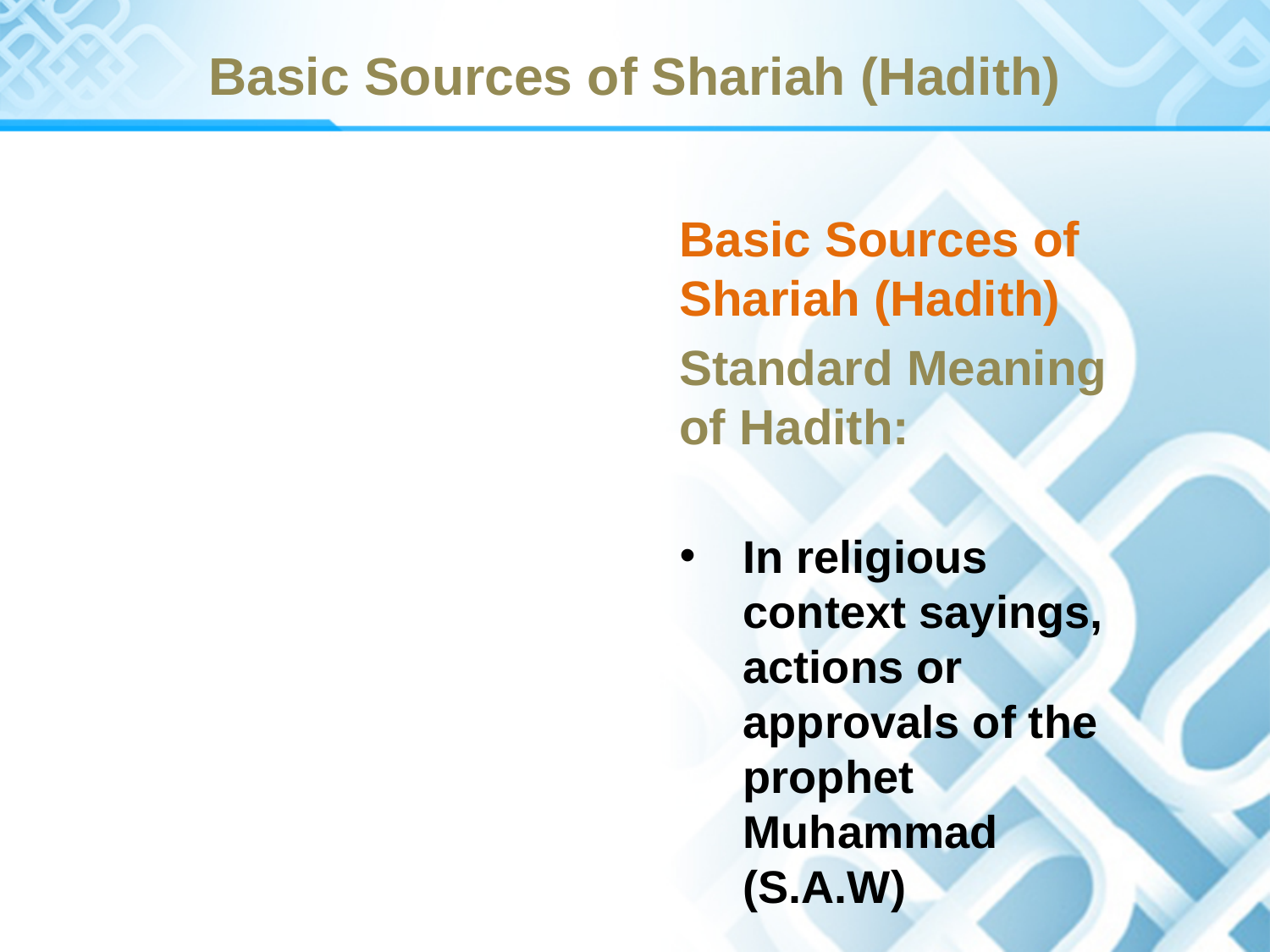

Basic Sources of Shariah (Hadith)
Basic Sources of Shariah (Hadith)
Standard Meaning of Hadith:

In religious context sayings, actions or approvals of the prophet Muhammad (S.A.W)